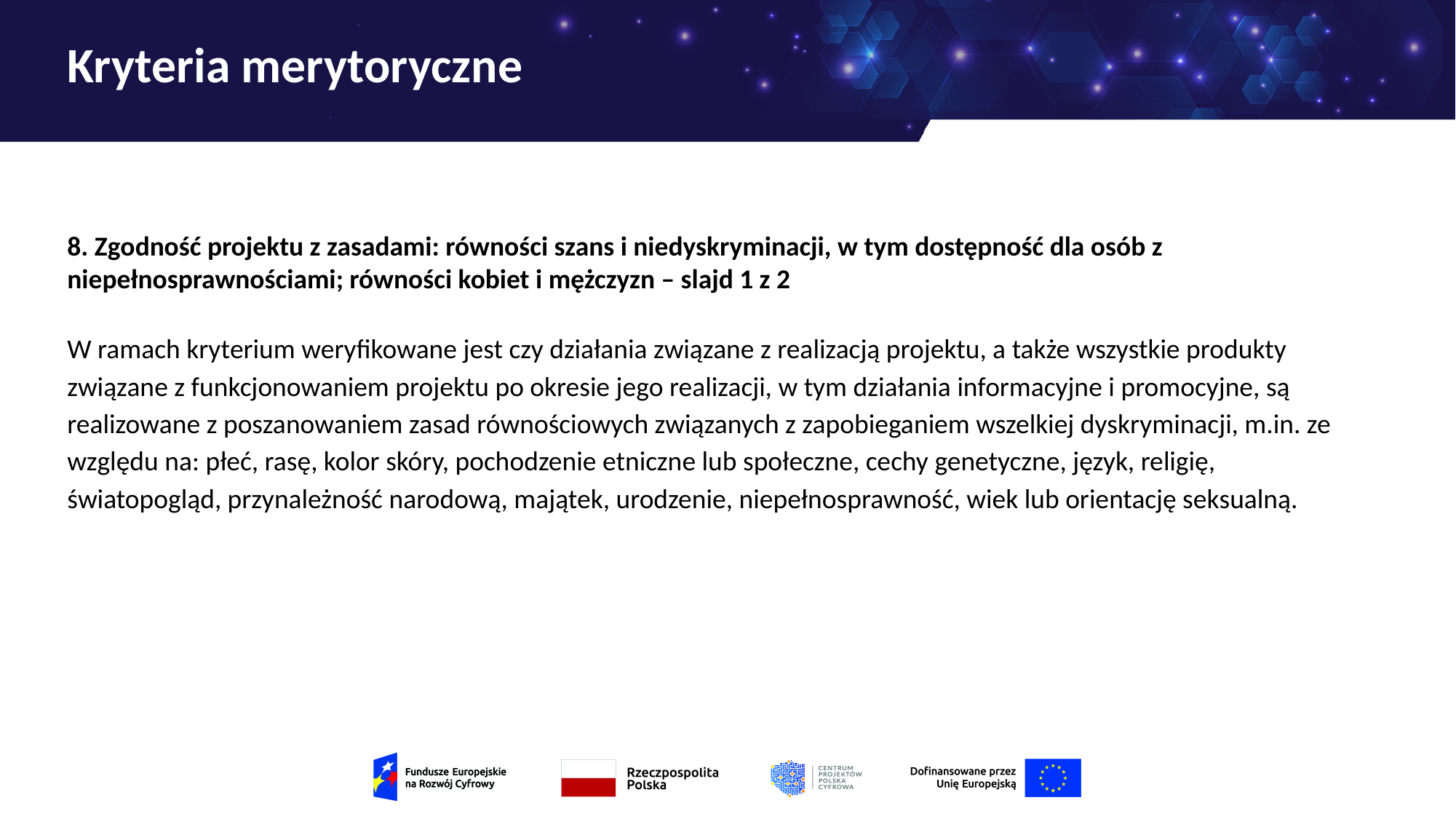

# Kryteria merytoryczne

8. Zgodność projektu z zasadami: równości szans i niedyskryminacji, w tym dostępność dla osób z niepełnosprawnościami; równości kobiet i mężczyzn – slajd 1 z 2

W ramach kryterium weryfikowane jest czy działania związane z realizacją projektu, a także wszystkie produkty związane z funkcjonowaniem projektu po okresie jego realizacji, w tym działania informacyjne i promocyjne, są realizowane z poszanowaniem zasad równościowych związanych z zapobieganiem wszelkiej dyskryminacji, m.in. ze względu na: płeć, rasę, kolor skóry, pochodzenie etniczne lub społeczne, cechy genetyczne, język, religię, światopogląd, przynależność narodową, majątek, urodzenie, niepełnosprawność, wiek lub orientację seksualną.